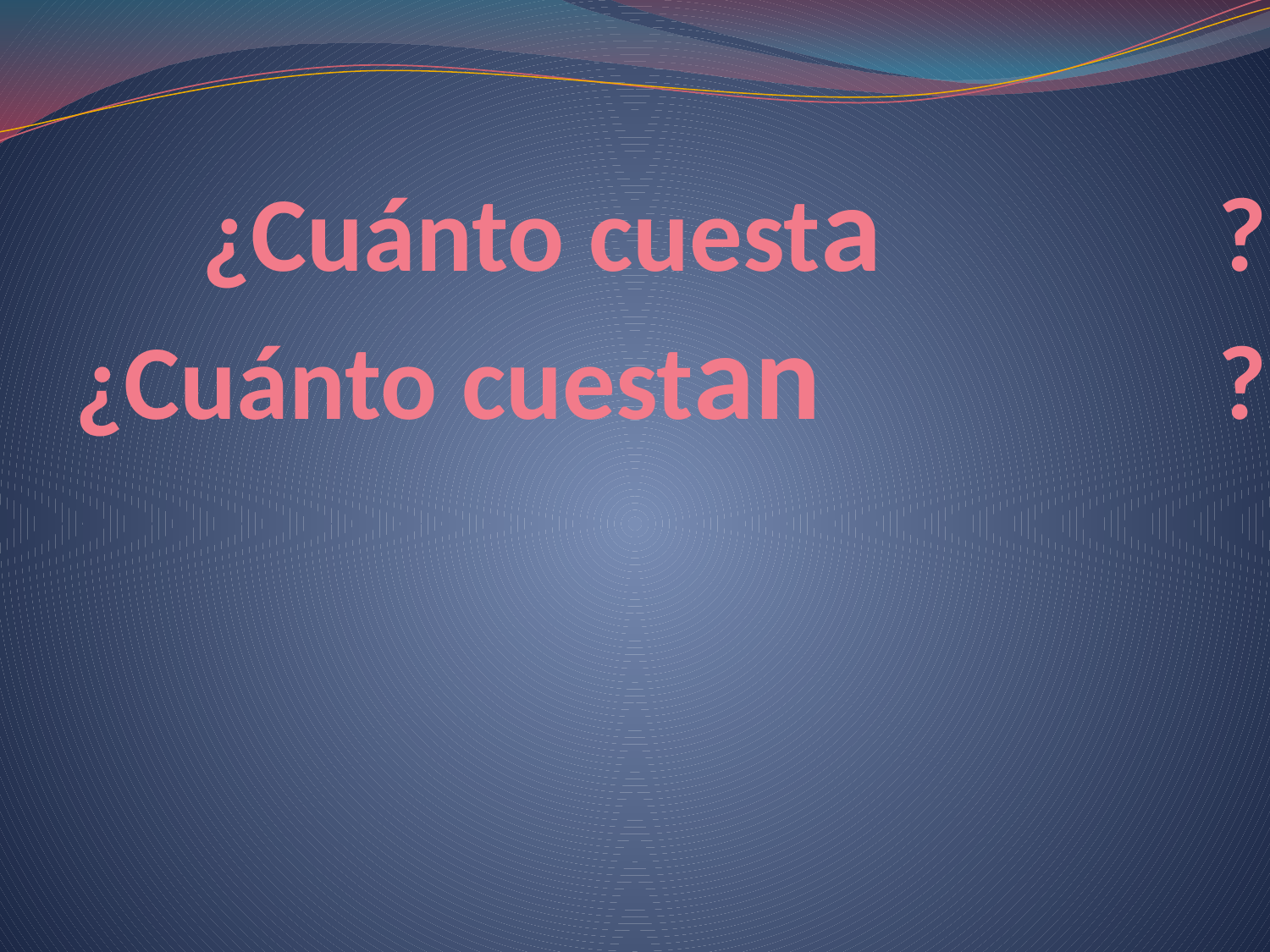

# ¿Cuánto cuesta 			? ¿Cuánto cuestan 			?